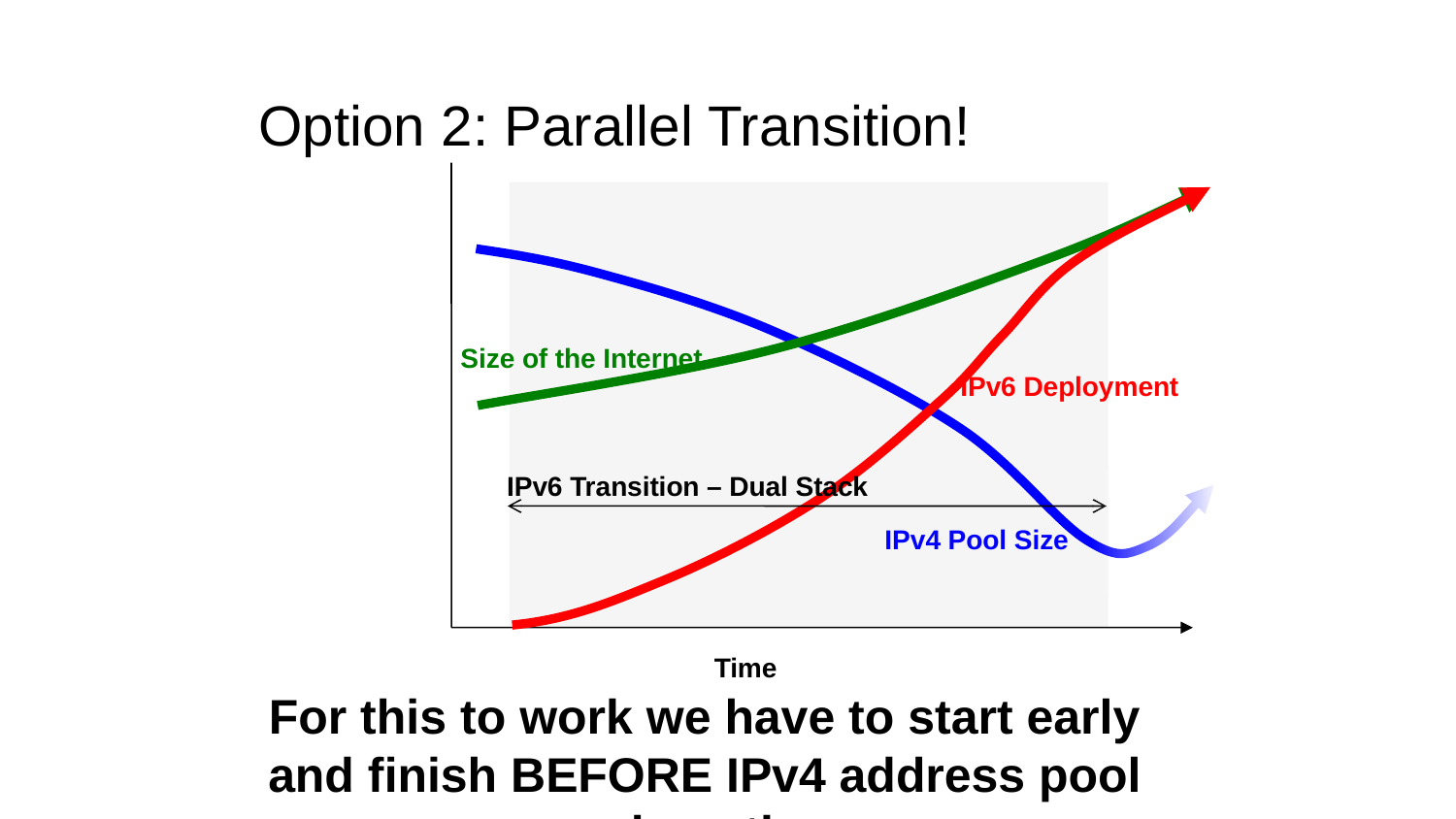

Option 2: Parallel Transition!

Size of the Internet
IPv6 Deployment
IPv6 Transition – Dual Stack

IPv4 Pool Size

Time
For this to work we have to start early and finish BEFORE IPv4 address pool exhaustion